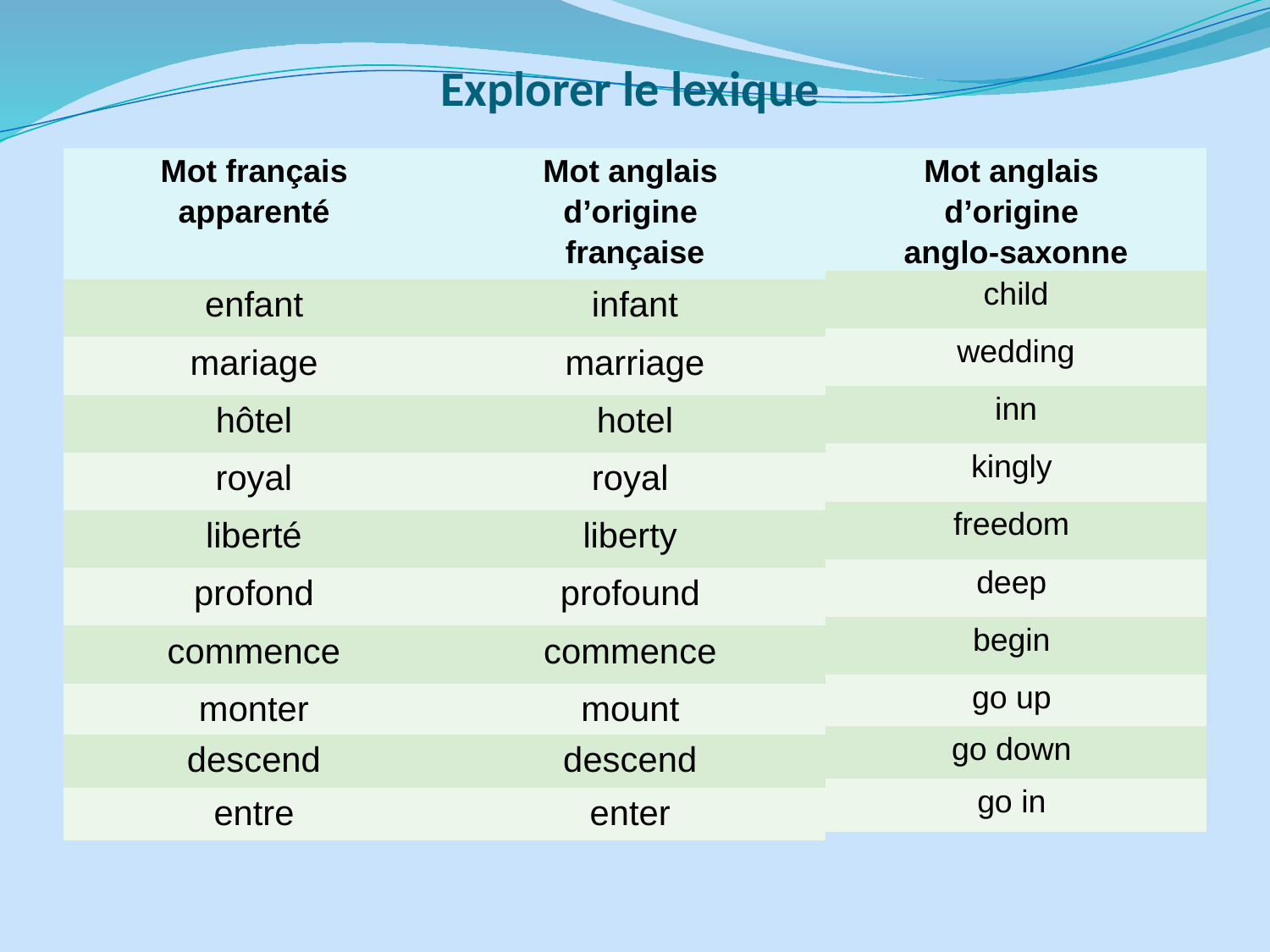

# Explorer le lexique
| Mot français apparenté | Mot anglais d’origine française |
| --- | --- |
| enfant | infant |
| mariage | marriage |
| hôtel | hotel |
| royal | royal |
| liberté | liberty |
| profond | profound |
| commence | commence |
| monter | mount |
| descend | descend |
| entre | enter |
| Mot anglais d’origine anglo-saxonne |
| --- |
| child |
| wedding |
| inn |
| kingly |
| freedom |
| deep |
| begin |
| go up |
| go down |
| go in |